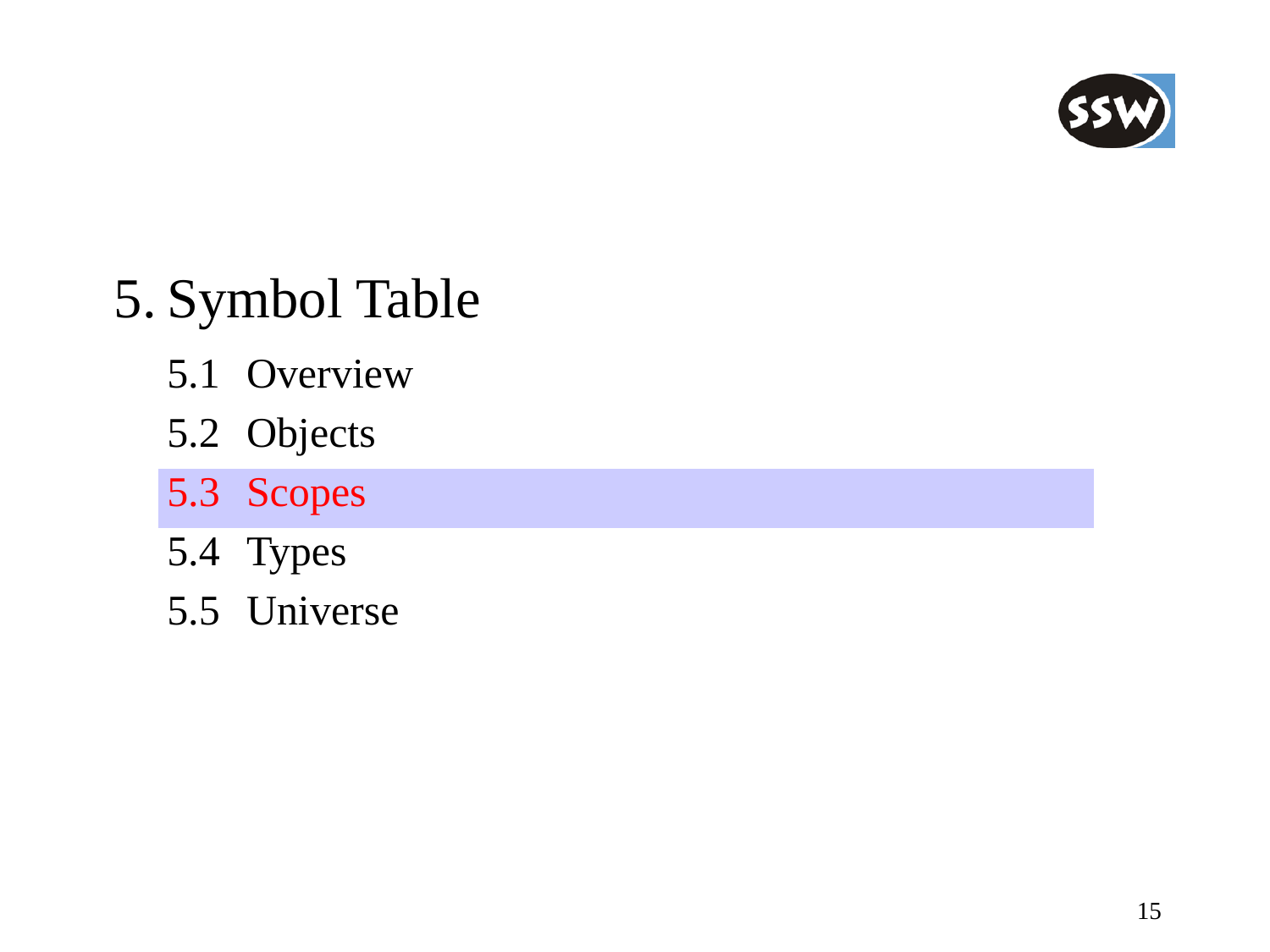

5.	Symbol Table
	5.1	Overview
	5.2	Objects
	5.3	Scopes
	5.4	Types
	5.5	Universe

15